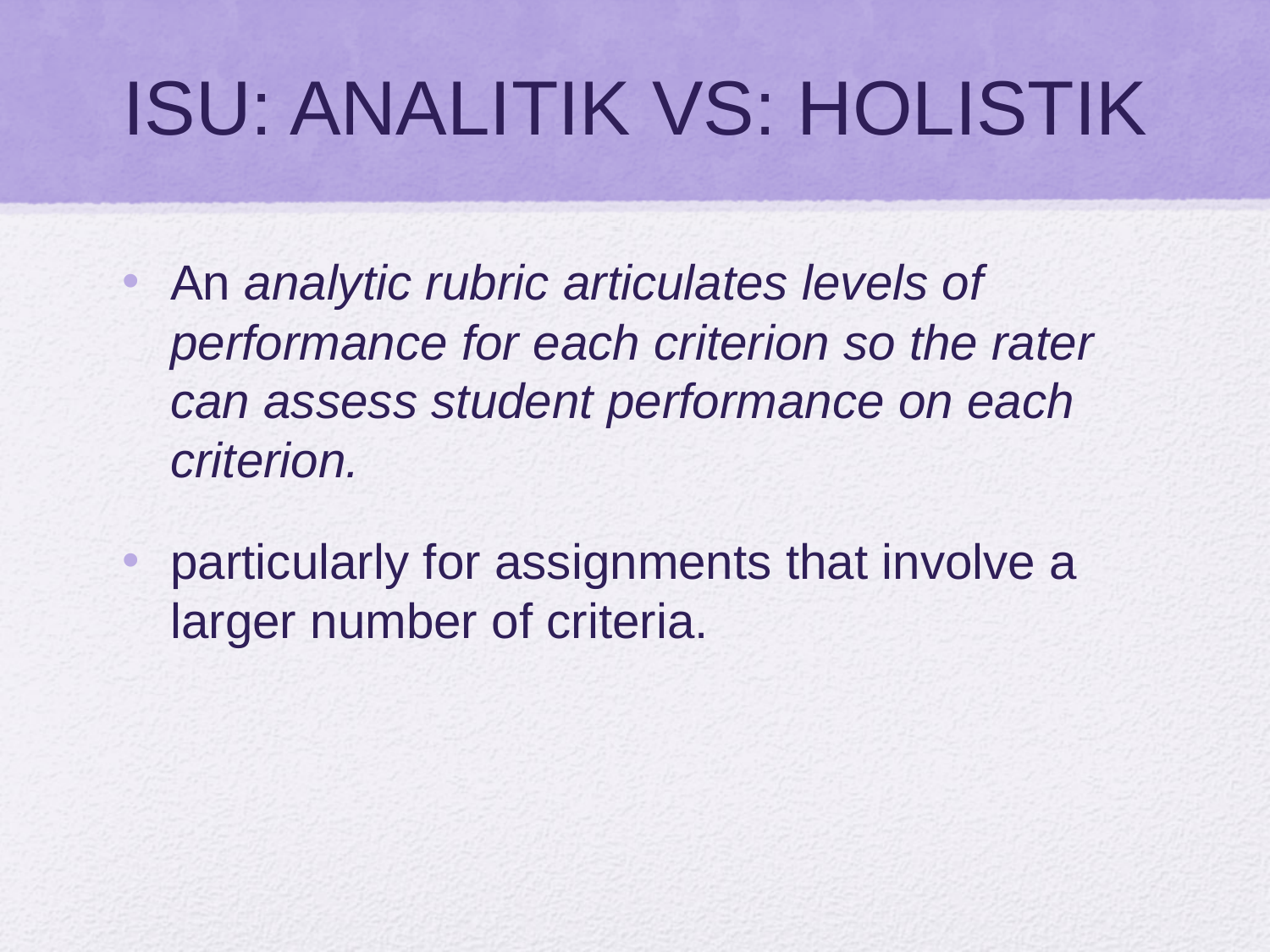

# ISU: ANALITIK VS: HOLISTIK
An analytic rubric articulates levels of performance for each criterion so the rater can assess student performance on each criterion.
particularly for assignments that involve a larger number of criteria.